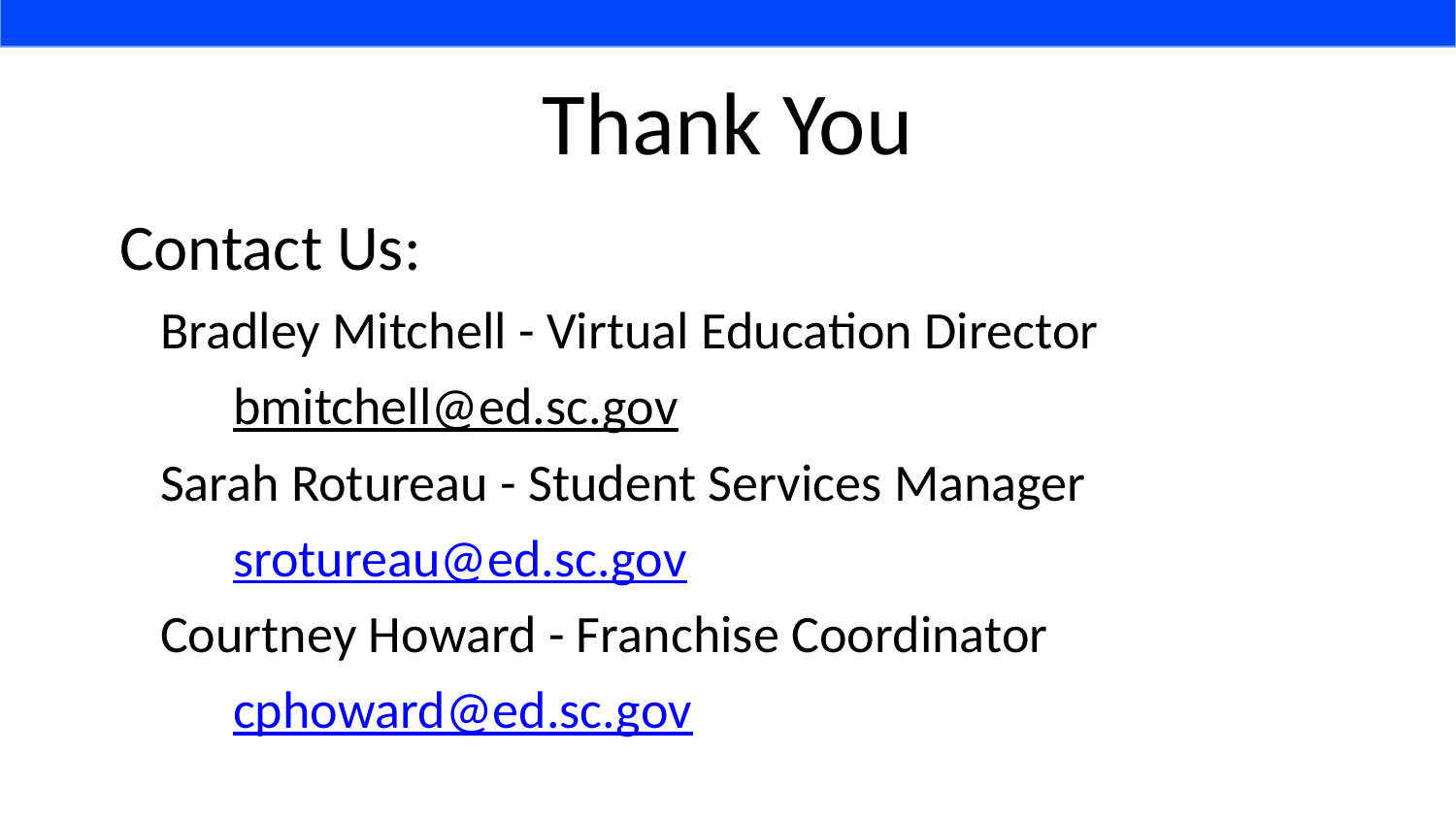

# Thank You
Contact Us:
Bradley Mitchell - Virtual Education Director
bmitchell@ed.sc.gov
Sarah Rotureau - Student Services Manager
	srotureau@ed.sc.gov
Courtney Howard - Franchise Coordinator
	cphoward@ed.sc.gov